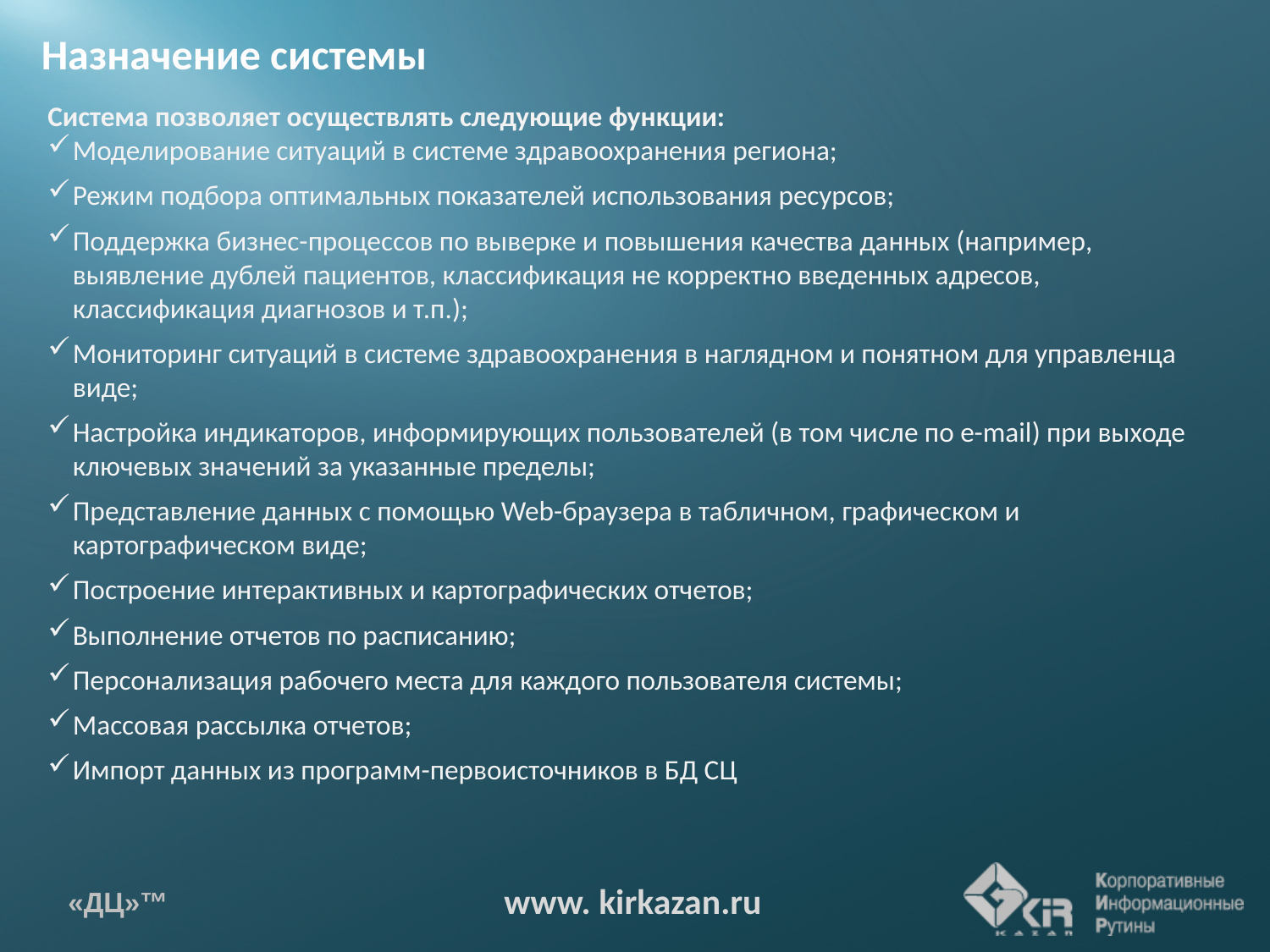

Назначение системы
Система позволяет осуществлять следующие функции:
Моделирование ситуаций в системе здравоохранения региона;
Режим подбора оптимальных показателей использования ресурсов;
Поддержка бизнес-процессов по выверке и повышения качества данных (например, выявление дублей пациентов, классификация не корректно введенных адресов, классификация диагнозов и т.п.);
Мониторинг ситуаций в системе здравоохранения в наглядном и понятном для управленца виде;
Настройка индикаторов, информирующих пользователей (в том числе по e-mail) при выходе ключевых значений за указанные пределы;
Представление данных с помощью Web-браузера в табличном, графическом и картографическом виде;
Построение интерактивных и картографических отчетов;
Выполнение отчетов по расписанию;
Персонализация рабочего места для каждого пользователя системы;
Массовая рассылка отчетов;
Импорт данных из программ-первоисточников в БД СЦ